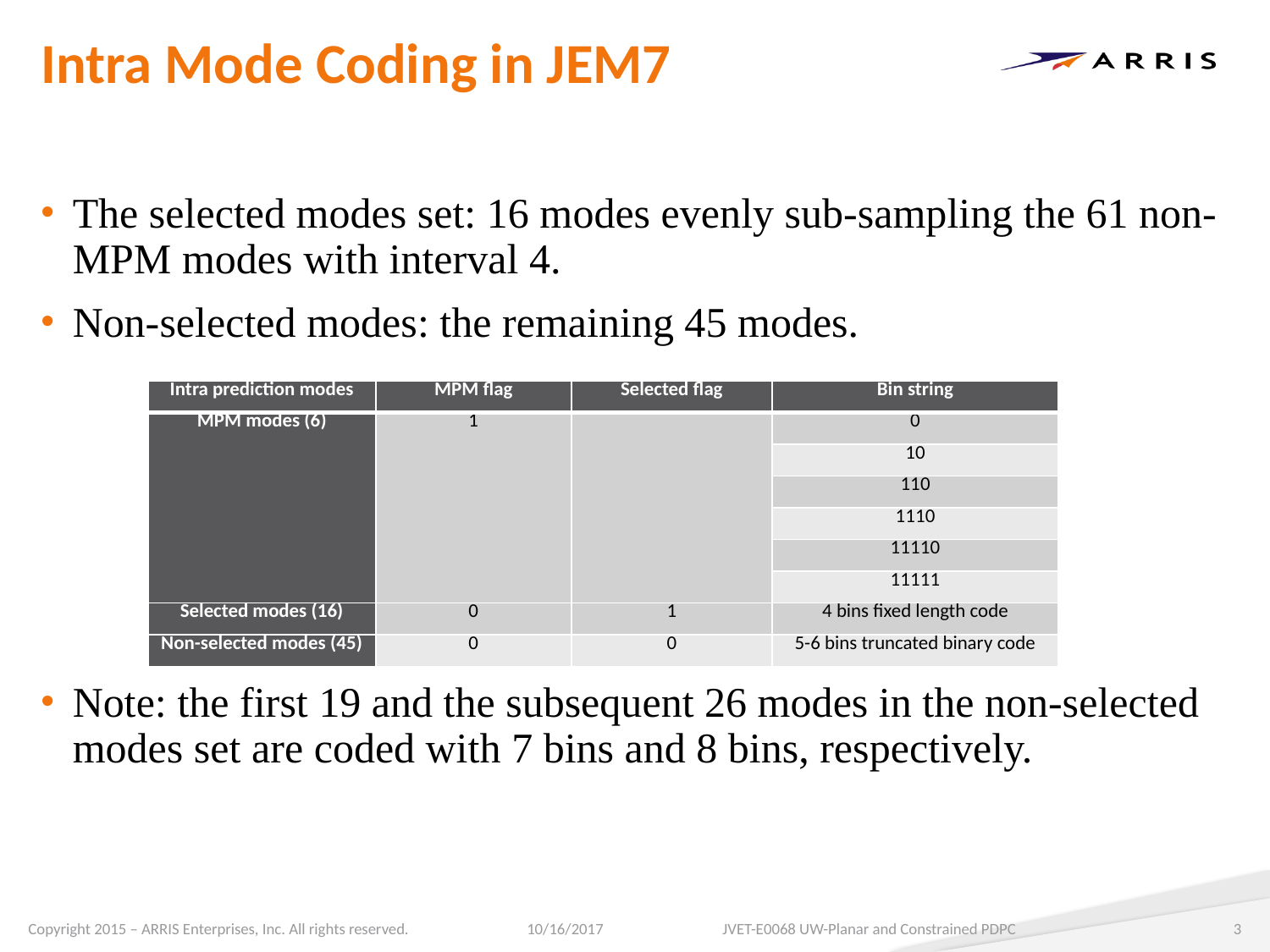

# Intra Mode Coding in JEM7
The selected modes set: 16 modes evenly sub-sampling the 61 non-MPM modes with interval 4.
Non-selected modes: the remaining 45 modes.

Note: the first 19 and the subsequent 26 modes in the non-selected modes set are coded with 7 bins and 8 bins, respectively.

| Intra prediction modes | MPM flag | Selected flag | Bin string |
| --- | --- | --- | --- |
| MPM modes (6) | 1 |  | 0 |
|  |  |  | 10 |
|  |  |  | 110 |
|  |  |  | 1110 |
|  |  |  | 11110 |
|  |  |  | 11111 |
| Selected modes (16) | 0 | 1 | 4 bins fixed length code |
| Non-selected modes (45) | 0 | 0 | 5-6 bins truncated binary code |

10/16/2017
JVET-E0068 UW-Planar and Constrained PDPC
3